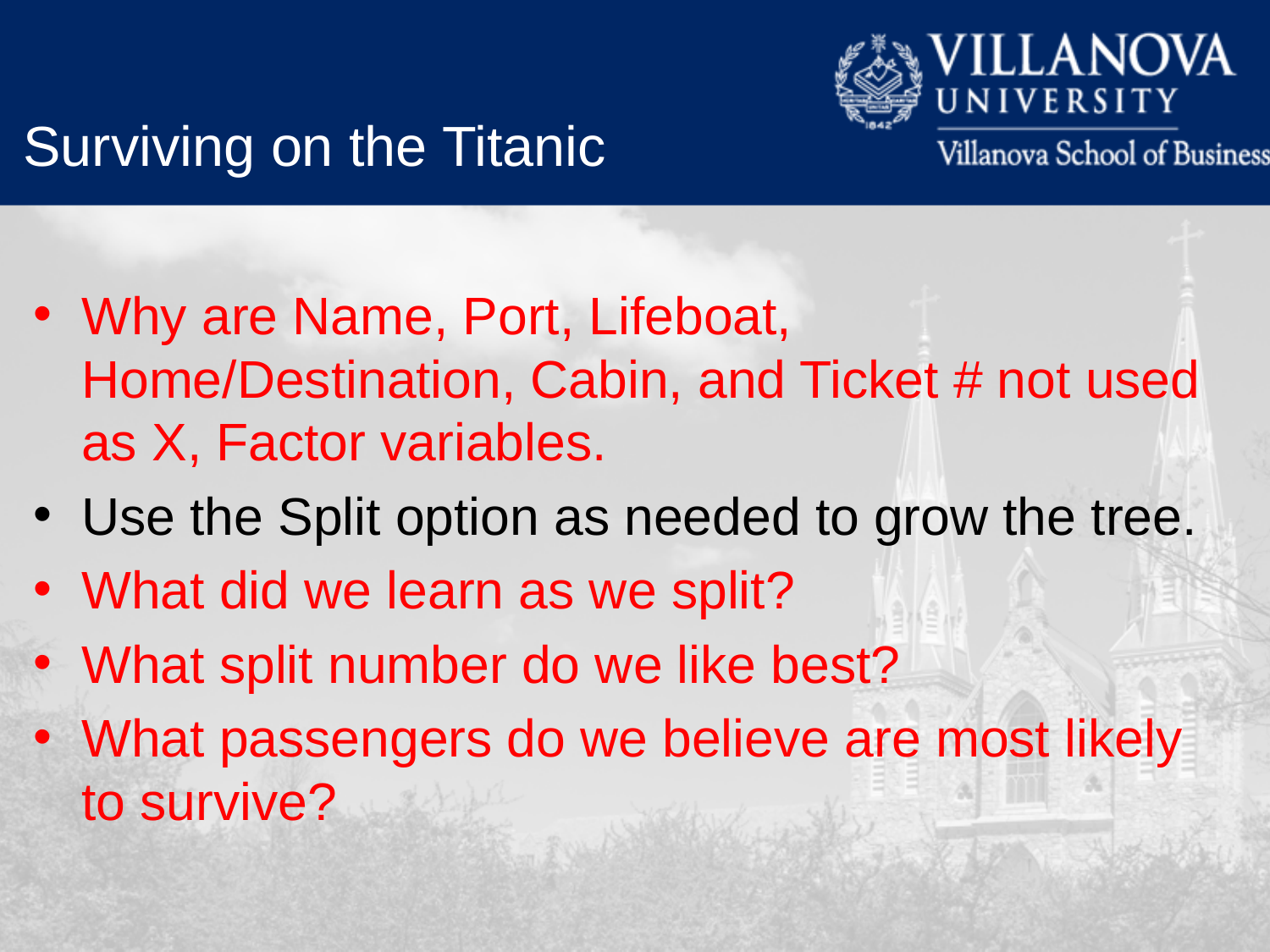

Surviving on the Titanic
Why are Name, Port, Lifeboat, Home/Destination, Cabin, and Ticket # not used as X, Factor variables.
Use the Split option as needed to grow the tree.
What did we learn as we split?
What split number do we like best?
What passengers do we believe are most likely to survive?